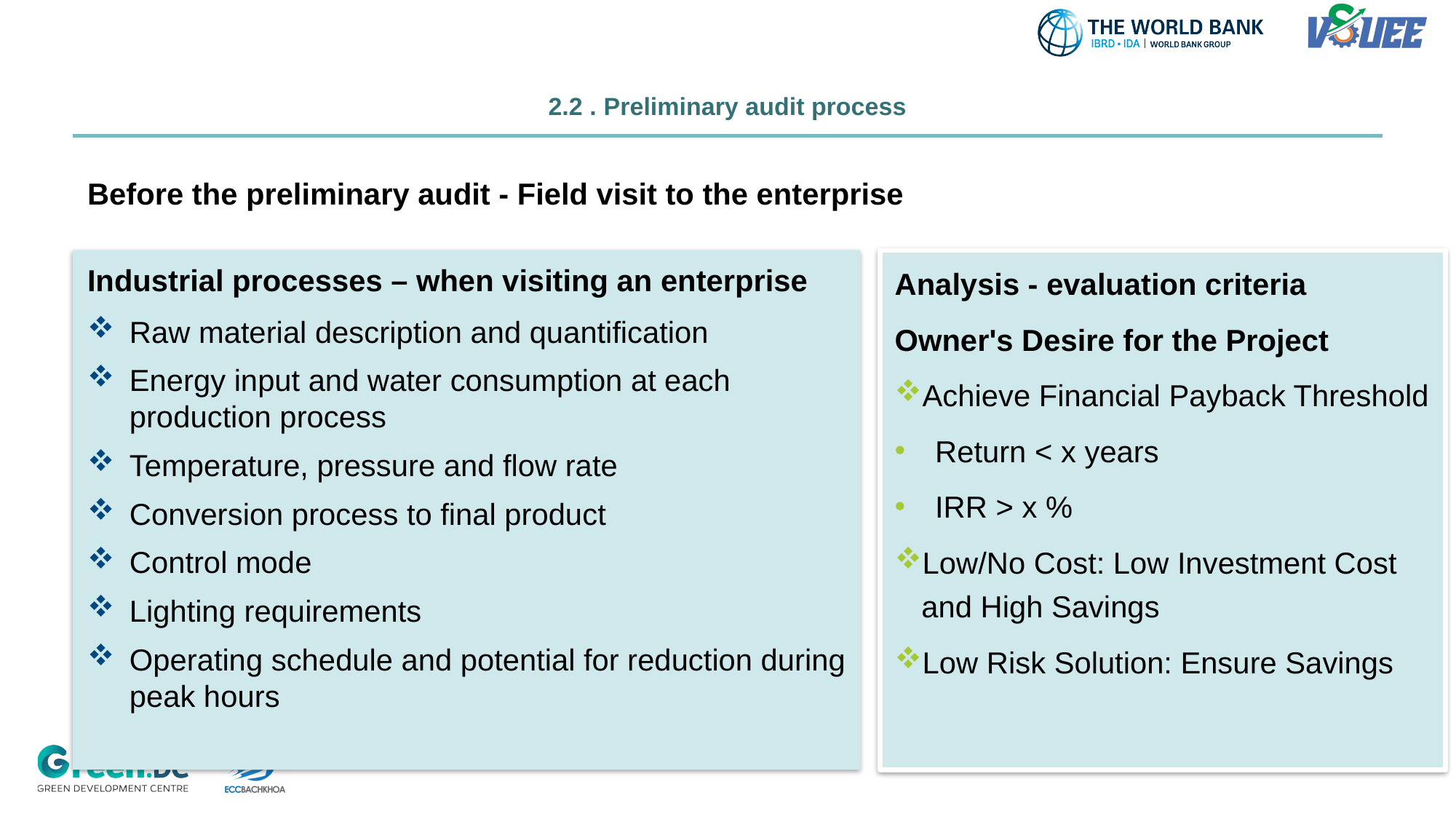

# 2.2 . Preliminary audit process
Before the preliminary audit - Field visit to the enterprise
Industrial processes – when visiting an enterprise
Raw material description and quantification
Energy input and water consumption at each production process
Temperature, pressure and flow rate
Conversion process to final product
Control mode
Lighting requirements
Operating schedule and potential for reduction during peak hours
Analysis - evaluation criteria
Owner's Desire for the Project
Achieve Financial Payback Threshold
Return < x years
IRR > x %
Low/No Cost: Low Investment Cost and High Savings
Low Risk Solution: Ensure Savings